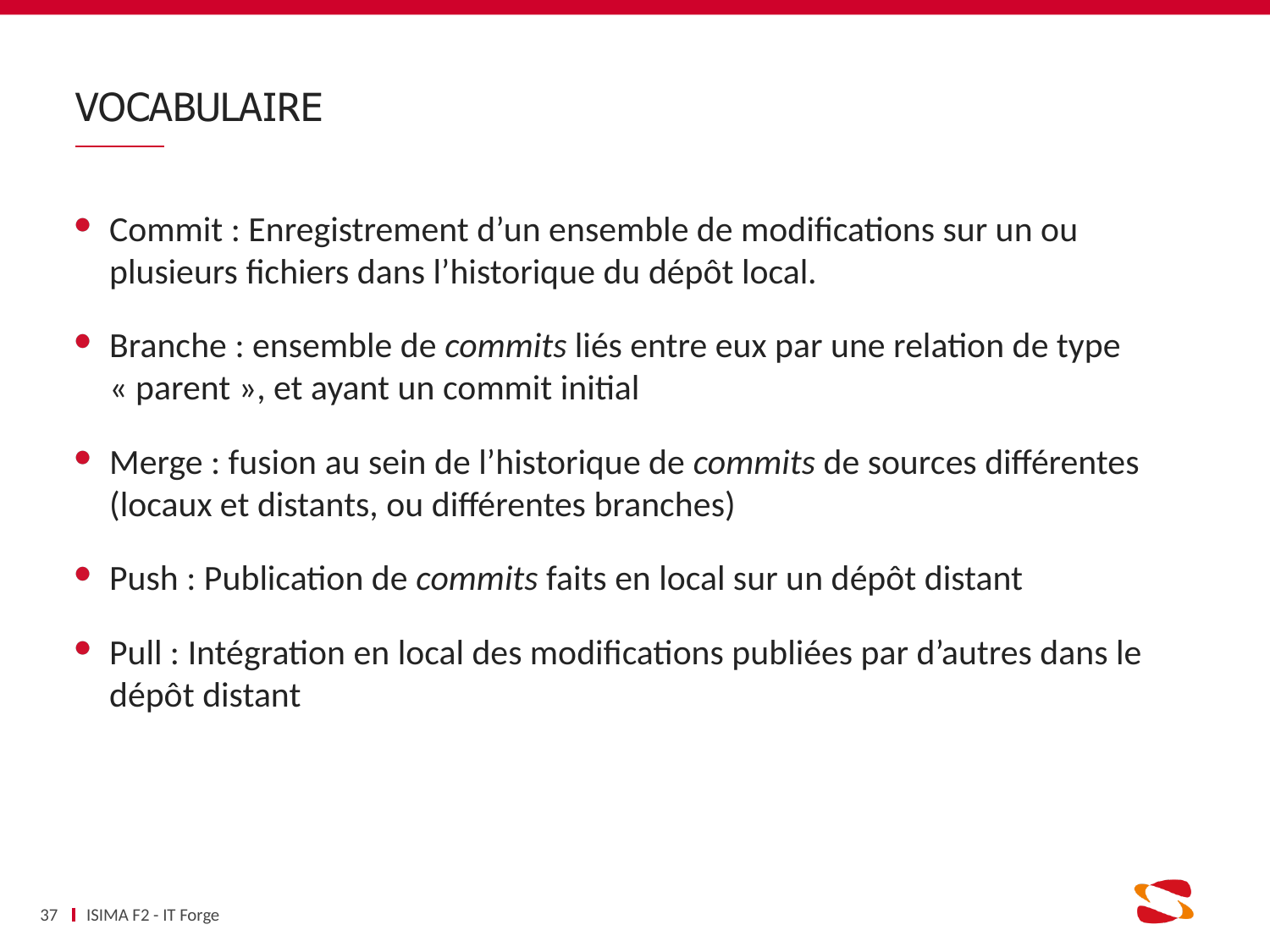

# vocabulaire
Commit : Enregistrement d’un ensemble de modifications sur un ou plusieurs fichiers dans l’historique du dépôt local.
Branche : ensemble de commits liés entre eux par une relation de type « parent », et ayant un commit initial
Merge : fusion au sein de l’historique de commits de sources différentes (locaux et distants, ou différentes branches)
Push : Publication de commits faits en local sur un dépôt distant
Pull : Intégration en local des modifications publiées par d’autres dans le dépôt distant
37
ISIMA F2 - IT Forge